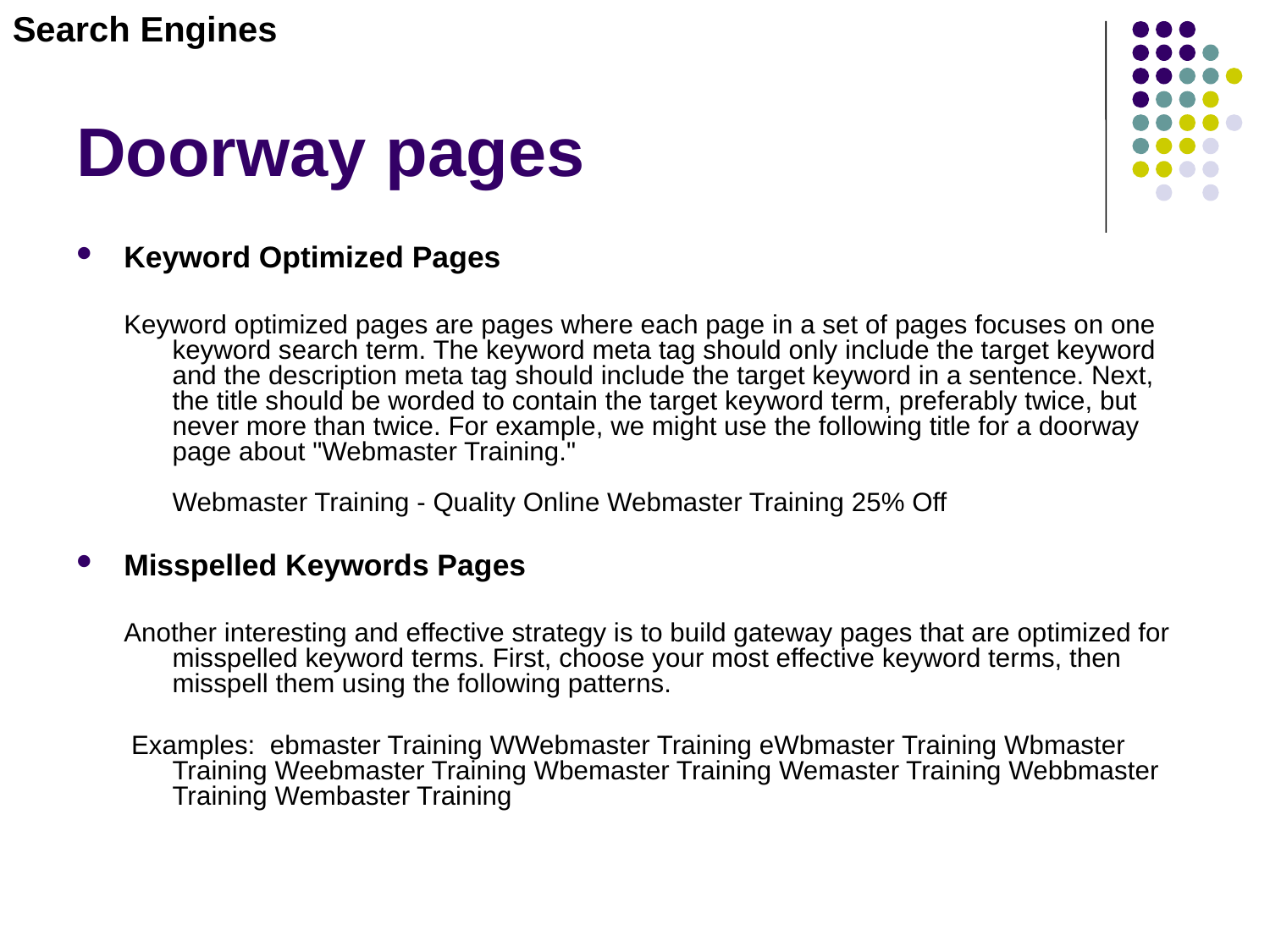

Search Engines
# Doorway pages
Keyword Optimized Pages

Keyword optimized pages are pages where each page in a set of pages focuses on one keyword search term. The keyword meta tag should only include the target keyword and the description meta tag should include the target keyword in a sentence. Next, the title should be worded to contain the target keyword term, preferably twice, but never more than twice. For example, we might use the following title for a doorway page about "Webmaster Training."
Webmaster Training - Quality Online Webmaster Training 25% Off

Misspelled Keywords Pages

Another interesting and effective strategy is to build gateway pages that are optimized for misspelled keyword terms. First, choose your most effective keyword terms, then misspell them using the following patterns.

 Examples:  ebmaster Training WWebmaster Training eWbmaster Training Wbmaster Training Weebmaster Training Wbemaster Training Wemaster Training Webbmaster Training Wembaster Training